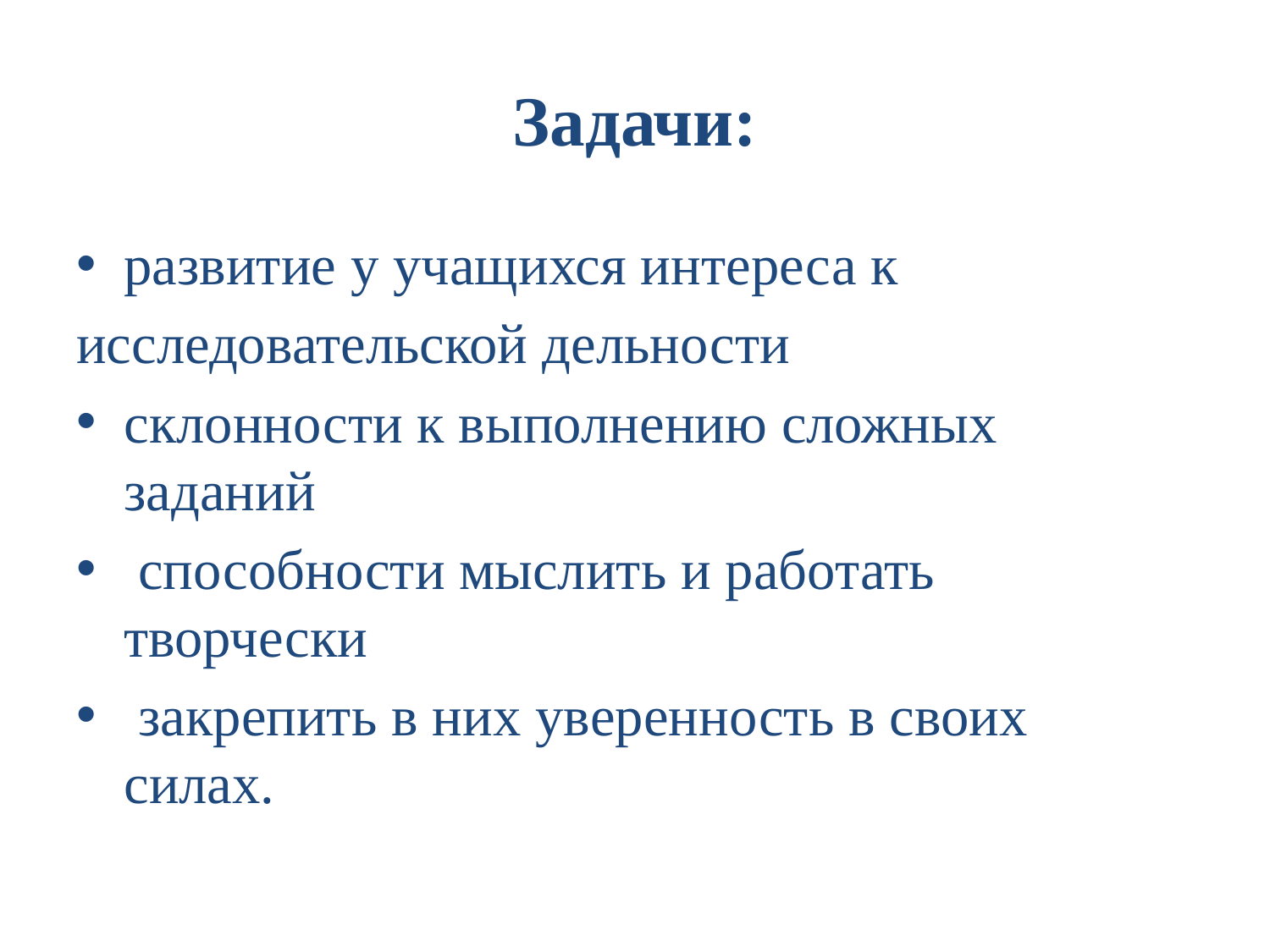

# Задачи:
развитие у учащихся интереса к
исследовательской дельности
склонности к выполнению сложных заданий
 способности мыслить и работать творчески
 закрепить в них уверенность в своих силах.